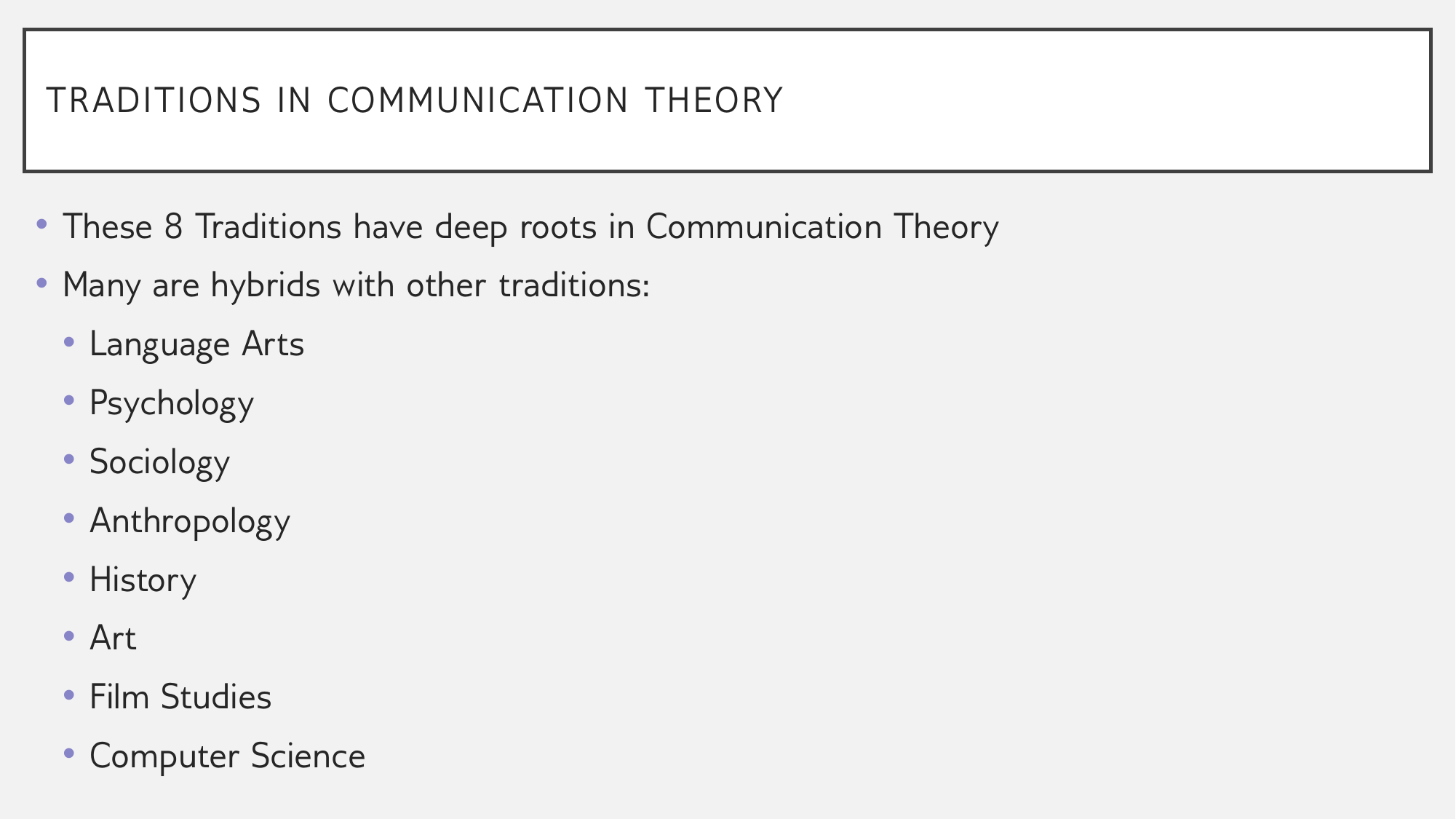

# Traditions in Communication Theory
These 8 Traditions have deep roots in Communication Theory
Many are hybrids with other traditions:
Language Arts
Psychology
Sociology
Anthropology
History
Art
Film Studies
Computer Science